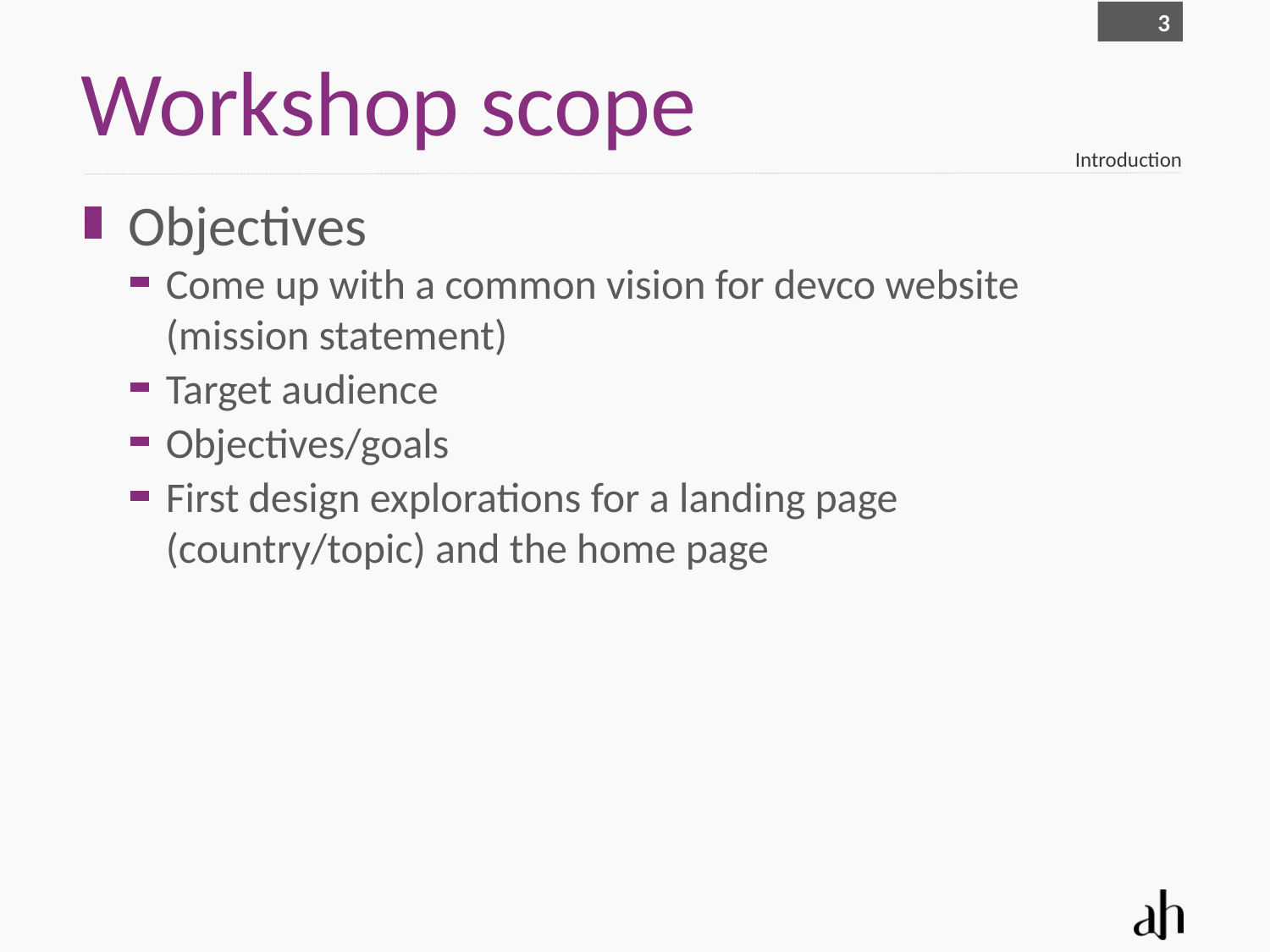

3
# Workshop scope
Introduction
Objectives
Come up with a common vision for devco website (mission statement)
Target audience
Objectives/goals
First design explorations for a landing page (country/topic) and the home page